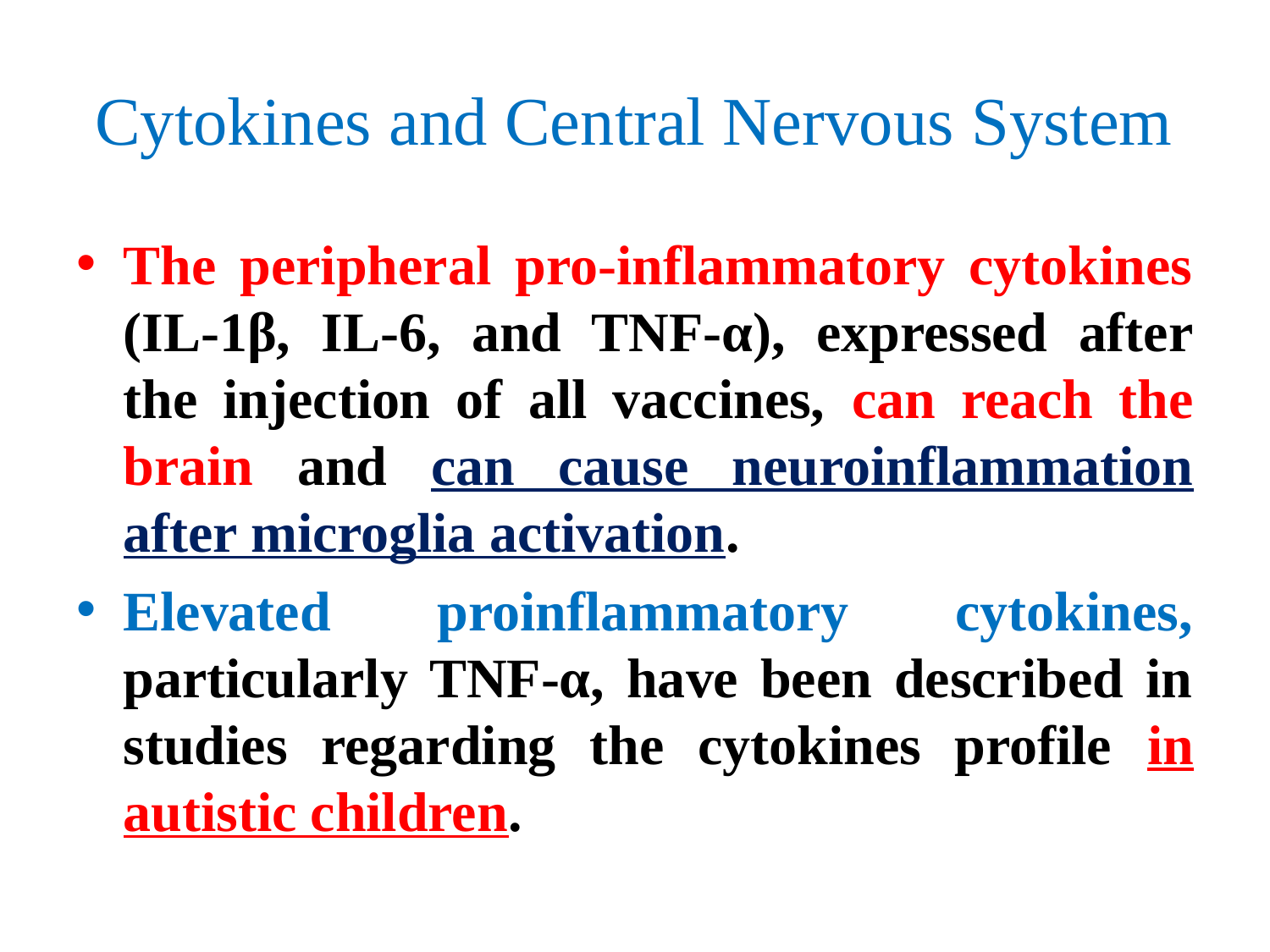

# Cytokines and Central Nervous System
The peripheral pro-inflammatory cytokines (IL-1β, IL-6, and TNF-α), expressed after the injection of all vaccines, can reach the brain and can cause neuroinflammation after microglia activation.
Elevated proinflammatory cytokines, particularly TNF-α, have been described in studies regarding the cytokines profile in autistic children.